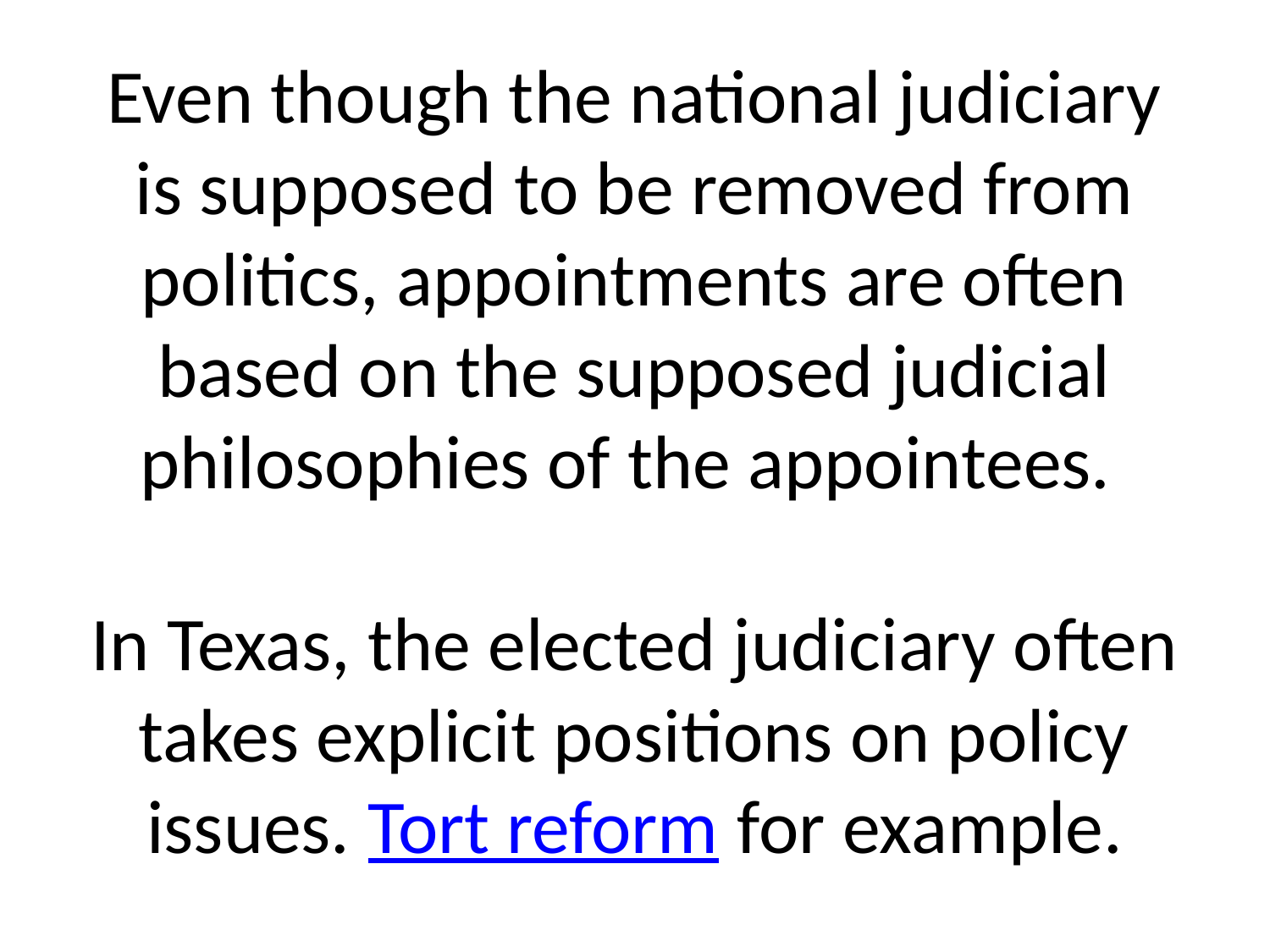

# Even though the national judiciary is supposed to be removed from politics, appointments are often based on the supposed judicial philosophies of the appointees. In Texas, the elected judiciary often takes explicit positions on policy issues. Tort reform for example.